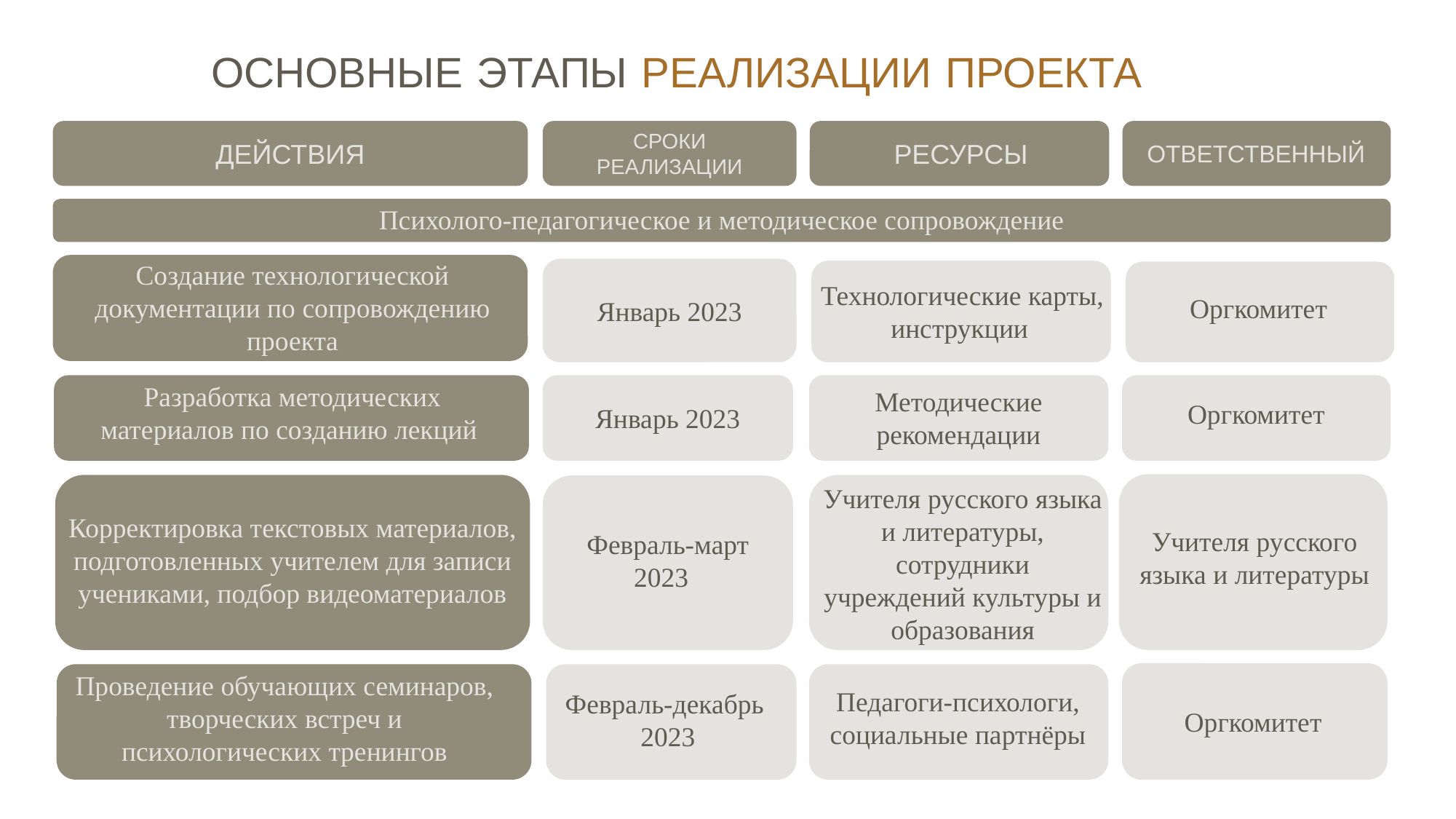

# ОСНОВНЫЕ ЭТАПЫ РЕАЛИЗАЦИИ ПРОЕКТА

СРОКИ РЕАЛИЗАЦИИ
ДЕЙСТВИЯ
РЕСУРСЫ
ОТВЕТСТВЕННЫЙ
Психолого-педагогическое и методическое сопровождение

Создание технологической документации по сопровождению проекта

Январь 2023

Технологические карты, инструкции
Оргкомитет
Разработка методических материалов по созданию лекций

Методические рекомендации
Оргкомитет
Январь 2023

Учителя русского языка и литературы, сотрудники учреждений культуры и образования
Корректировка текстовых материалов, подготовленных учителем для записи учениками, подбор видеоматериалов
Учителя русского языка и литературы
Февраль-март
2023
Проведение обучающих семинаров, творческих встреч и психологических тренингов

Педагоги-психологи, социальные партнёры
Февраль-декабрь  2023
Оргкомитет